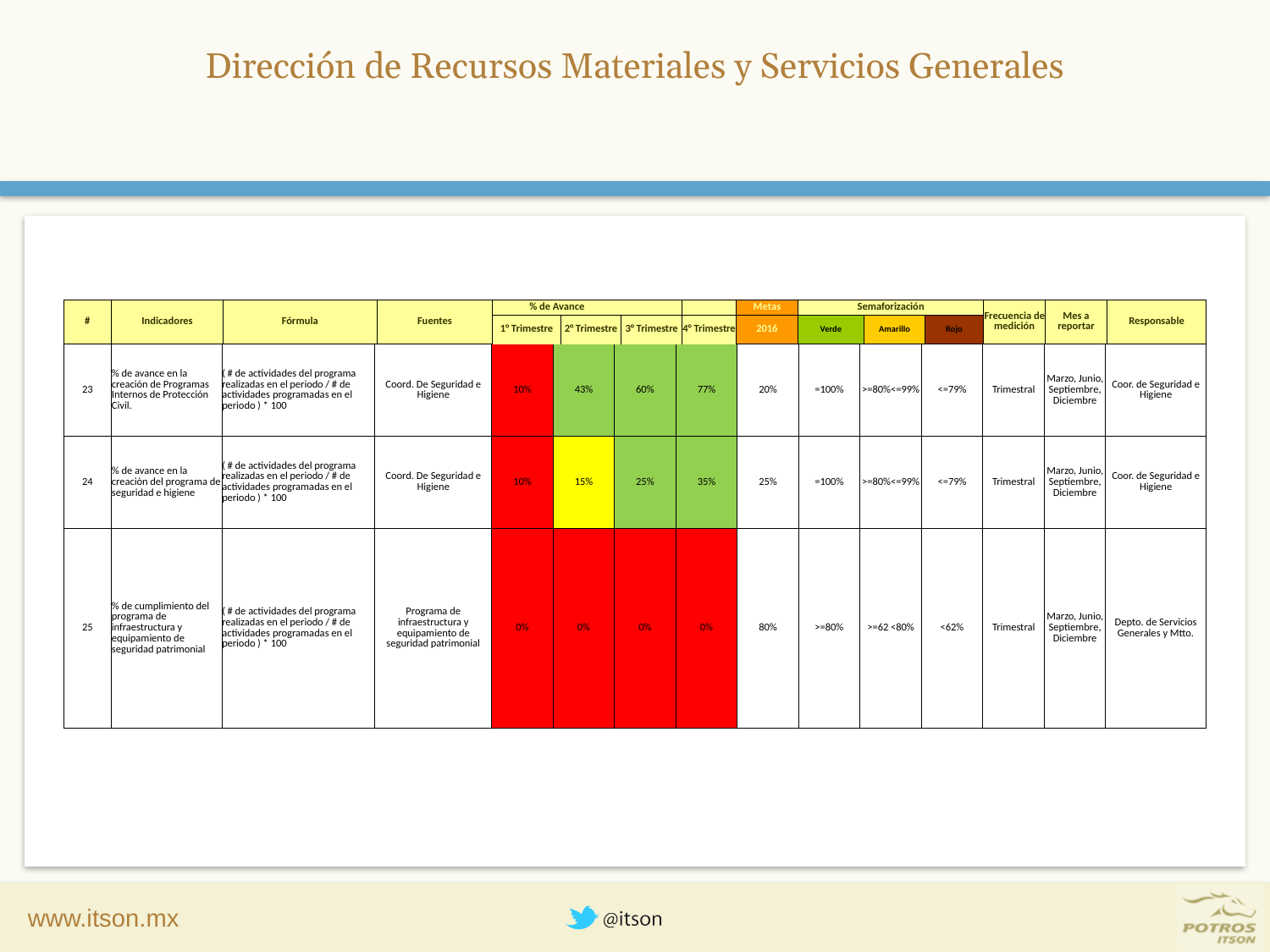

# Dirección de Recursos Materiales y Servicios Generales
| # | Indicadores | Fórmula | Fuentes | % de Avance |  |  |  | Metas | Semaforización |  |  | Frecuencia de medición | Mes a reportar | Responsable |
| --- | --- | --- | --- | --- | --- | --- | --- | --- | --- | --- | --- | --- | --- | --- |
|  |  |  |  | 1° Trimestre | 2° Trimestre | 3° Trimestre | 4° Trimestre | 2016 | Verde | Amarillo | Rojo |  |  |  |
| 23 | % de avance en la creación de Programas Internos de Protección Civil. | ( # de actividades del programa realizadas en el periodo / # de actividades programadas en el periodo ) \* 100 | Coord. De Seguridad e Higiene | 10% | 43% | 60% | 77% | 20% | =100% | >=80%<=99% | <=79% | Trimestral | Marzo, Junio, Septiembre, Diciembre | Coor. de Seguridad e Higiene |
| --- | --- | --- | --- | --- | --- | --- | --- | --- | --- | --- | --- | --- | --- | --- |
| 24 | % de avance en la creaciòn del programa de seguridad e higiene | ( # de actividades del programa realizadas en el periodo / # de actividades programadas en el periodo ) \* 100 | Coord. De Seguridad e Higiene | 10% | 15% | 25% | 35% | 25% | =100% | >=80%<=99% | <=79% | Trimestral | Marzo, Junio, Septiembre, Diciembre | Coor. de Seguridad e Higiene |
| 25 | % de cumplimiento del programa de infraestructura y equipamiento de seguridad patrimonial | ( # de actividades del programa realizadas en el periodo / # de actividades programadas en el periodo ) \* 100 | Programa de infraestructura y equipamiento de seguridad patrimonial | 0% | 0% | 0% | 0% | 80% | >=80% | >=62 <80% | <62% | Trimestral | Marzo, Junio, Septiembre, Diciembre | Depto. de Servicios Generales y Mtto. |